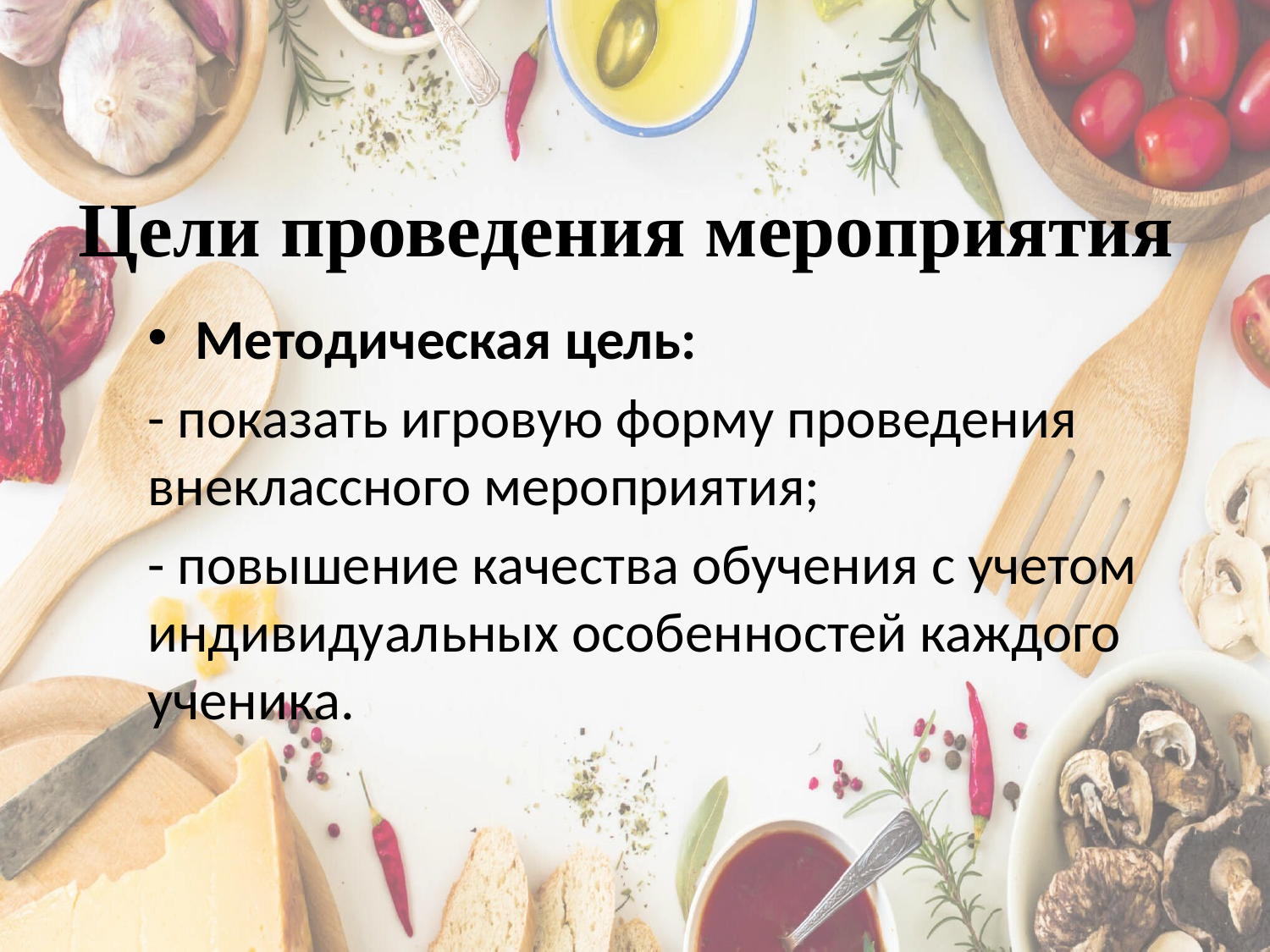

# Цели проведения мероприятия
Методическая цель:
- показать игровую форму проведения внеклассного мероприятия;
- повышение качества обучения с учетом индивидуальных особенностей каждого ученика.